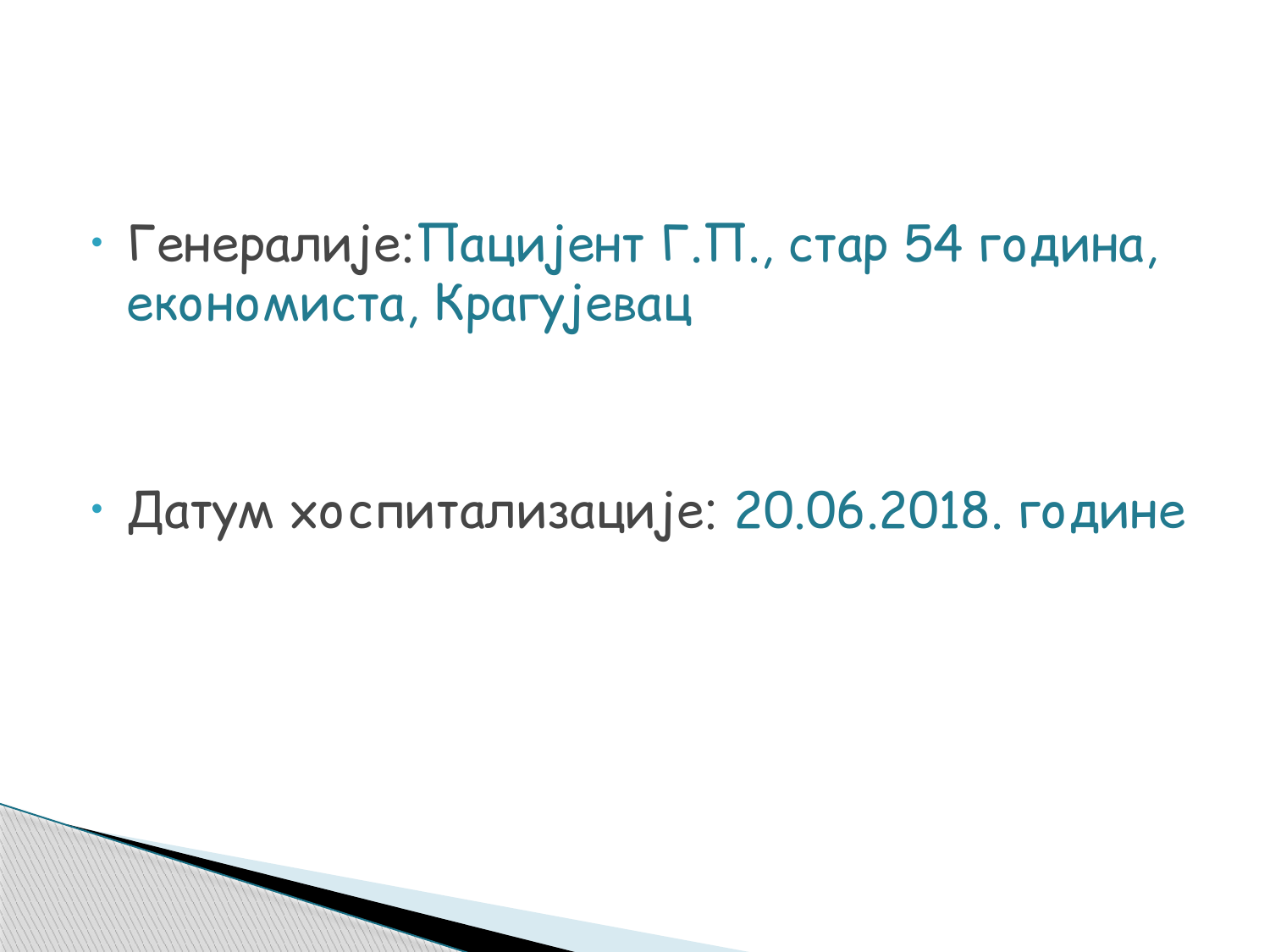

Генералије:Пацијент Г.П., стар 54 година, економиста, Крагујевац

Датум хоспитализације: 20.06.2018. године